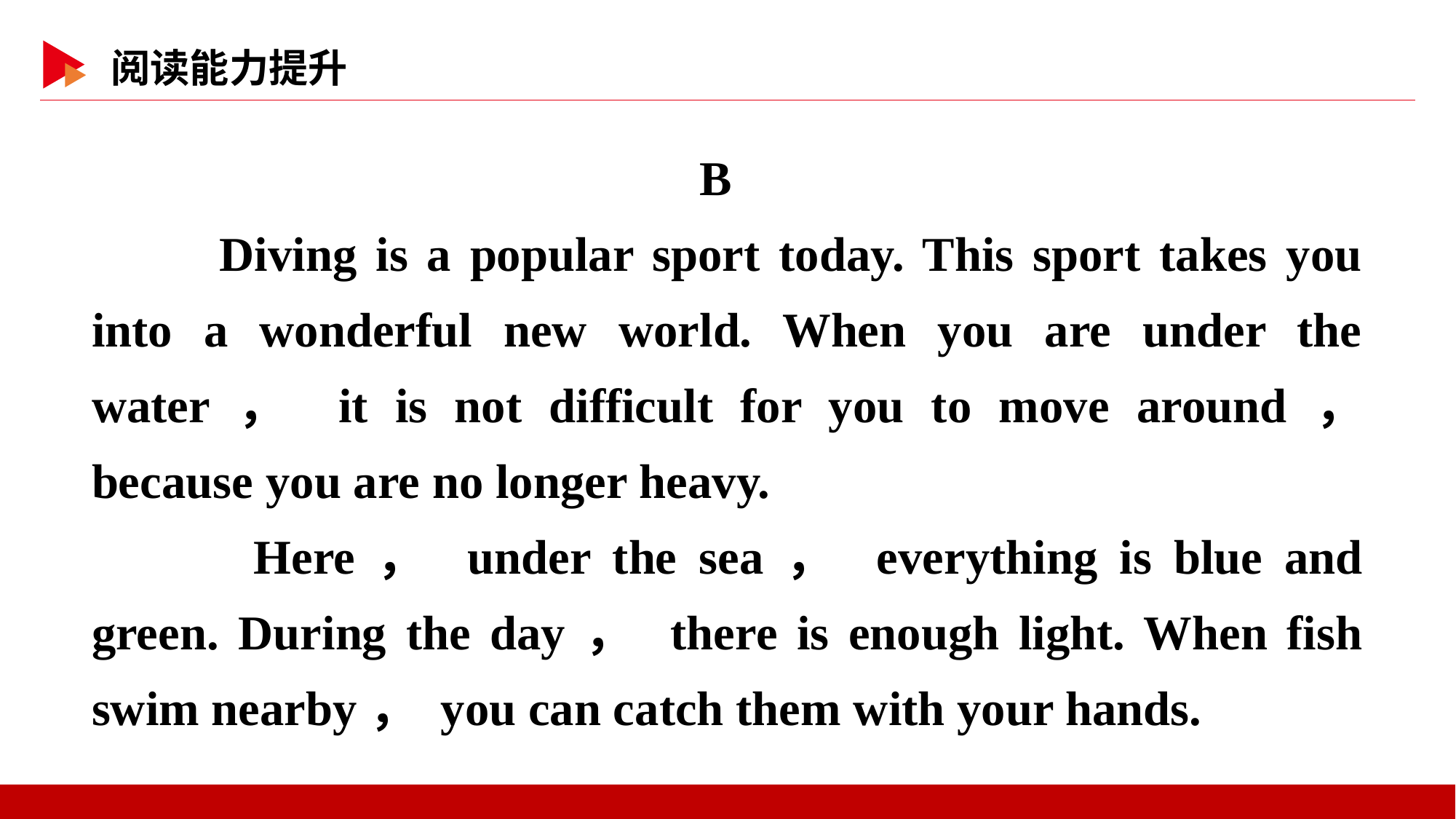

B
     Diving is a popular sport today. This sport takes you into a wonderful new world. When you are under the water， it is not difficult for you to move around， because you are no longer heavy.
　　Here， under the sea， everything is blue and green. During the day， there is enough light. When fish swim nearby， you can catch them with your hands.